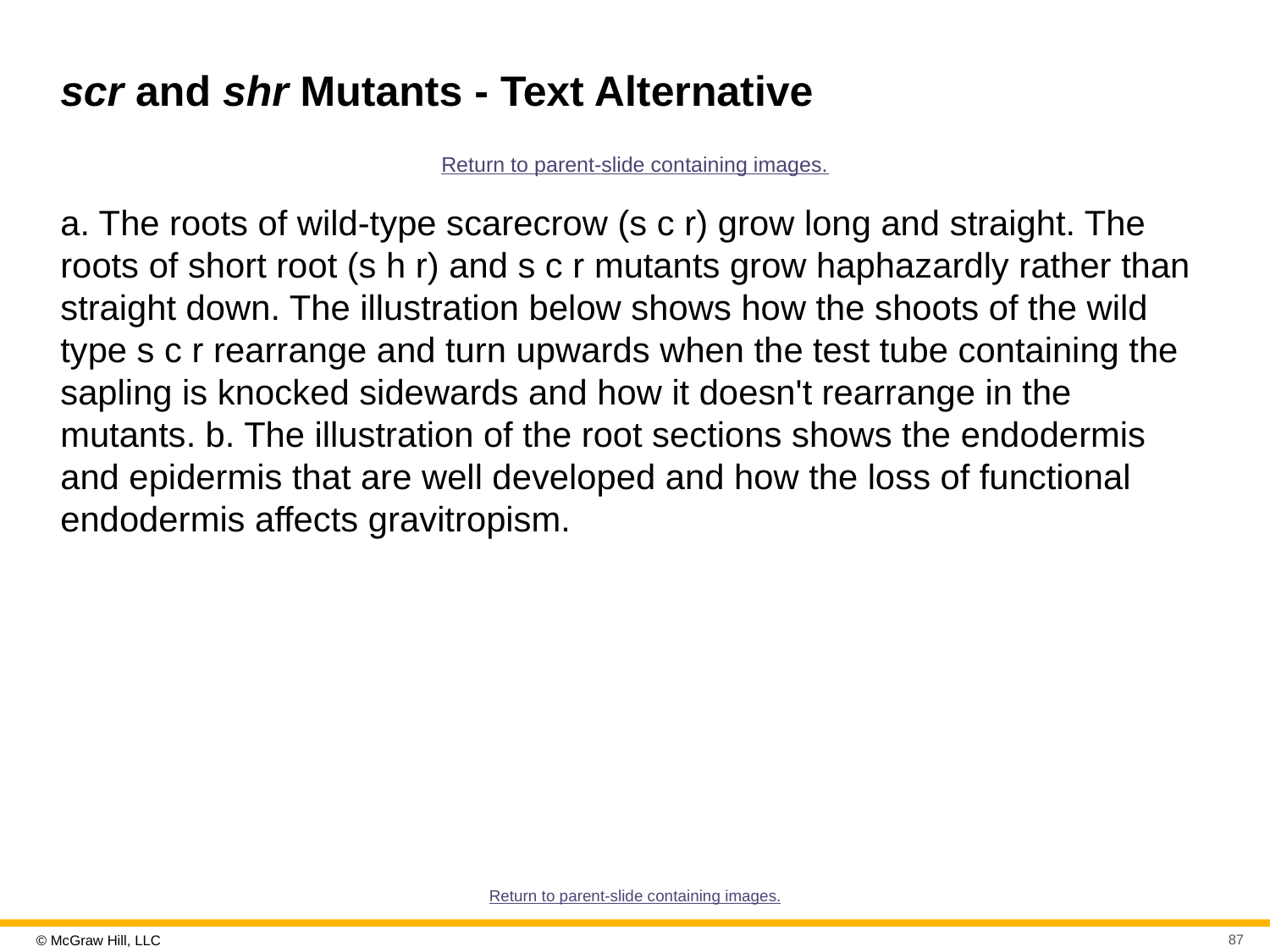

# scr and shr Mutants - Text Alternative
Return to parent-slide containing images.
a. The roots of wild-type scarecrow (s c r) grow long and straight. The roots of short root (s h r) and s c r mutants grow haphazardly rather than straight down. The illustration below shows how the shoots of the wild type s c r rearrange and turn upwards when the test tube containing the sapling is knocked sidewards and how it doesn't rearrange in the mutants. b. The illustration of the root sections shows the endodermis and epidermis that are well developed and how the loss of functional endodermis affects gravitropism.
Return to parent-slide containing images.
87